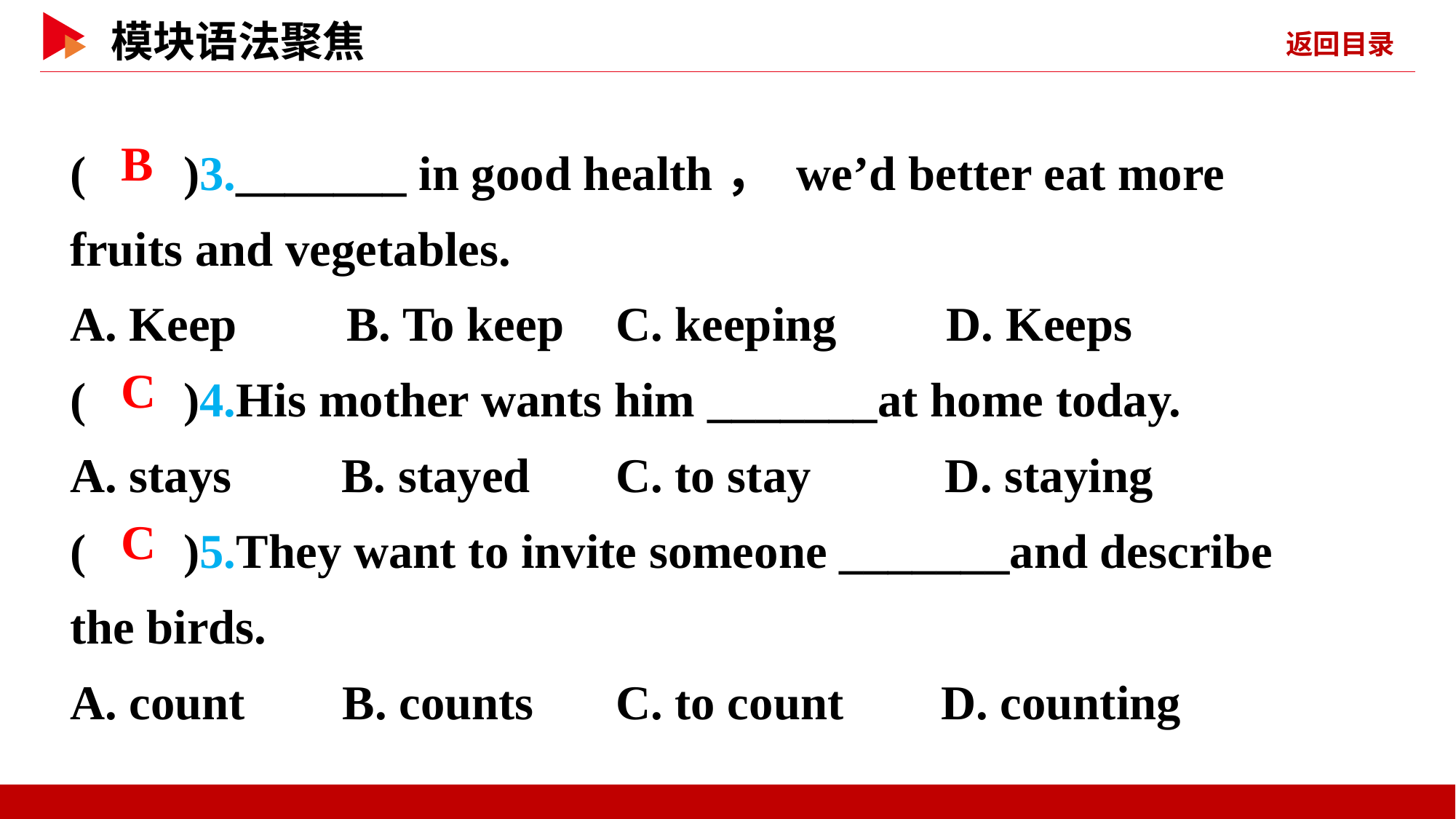

(        )3._______ in good health， we’d better eat more fruits and vegetables.
A. Keep         B. To keep	C. keeping         D. Keeps
(        )4.His mother wants him _______at home today.
A. stays         B. stayed	C. to stay           D. staying
(        )5.They want to invite someone _______and describe the birds.
A. count        B. counts	C. to count        D. counting
   B
   C
   C